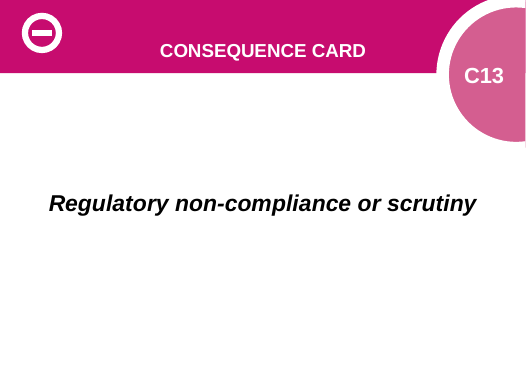

CONSEQUENCE CARD
C13

Regulatory non-compliance or scrutiny